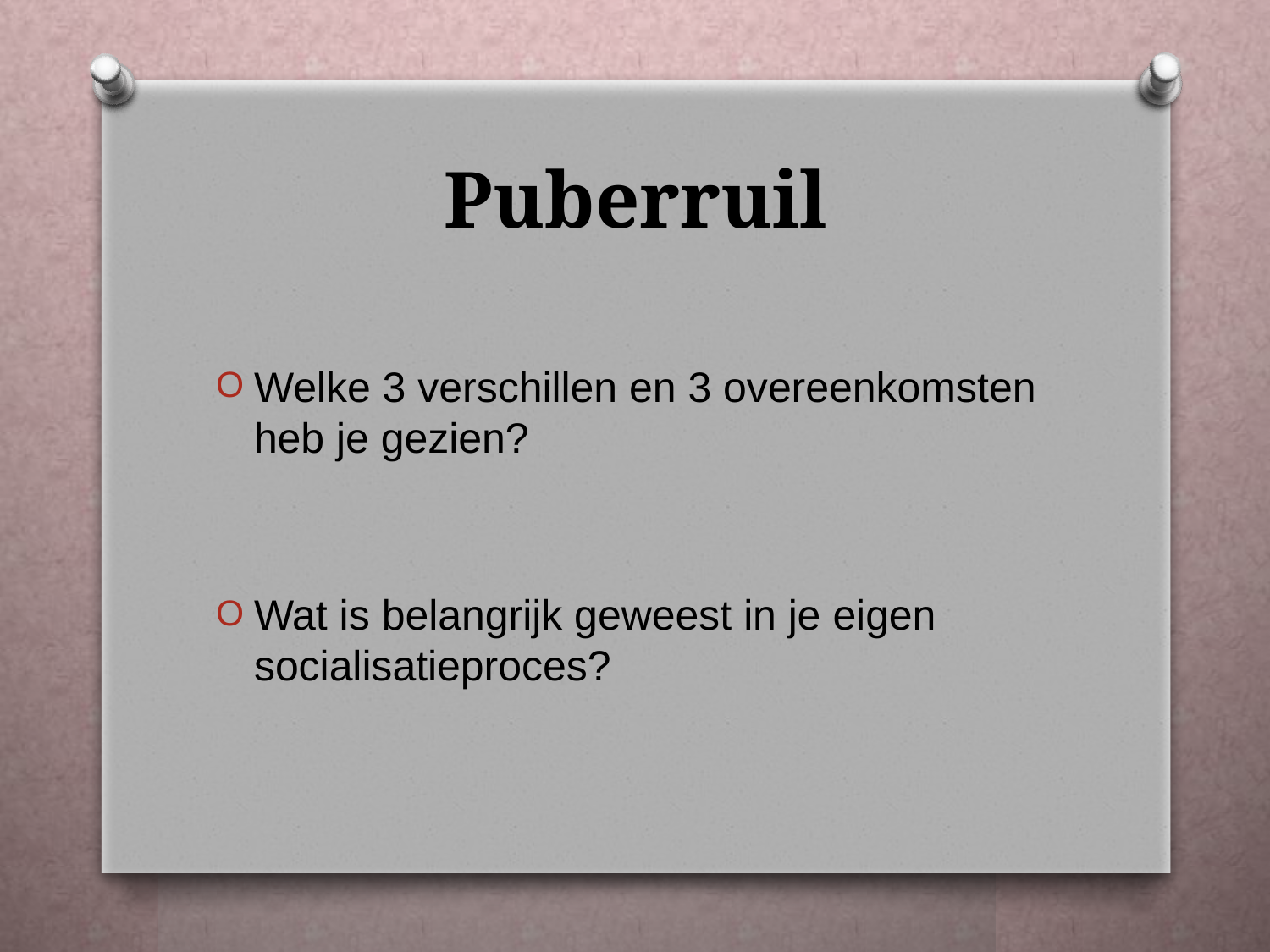

# Puberruil

Welke 3 verschillen en 3 overeenkomsten heb je gezien?

Wat is belangrijk geweest in je eigen socialisatieproces?